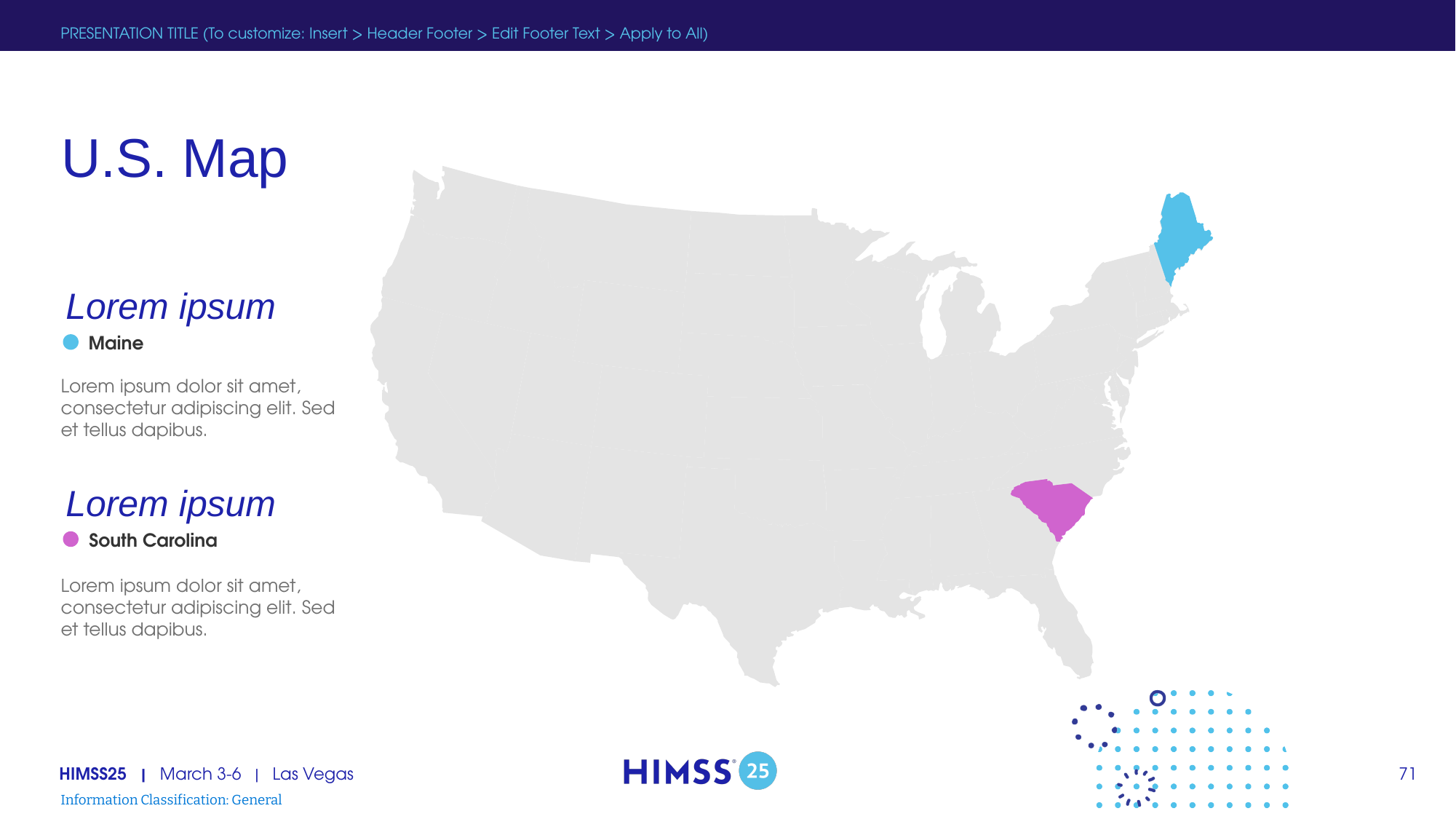

PRESENTATION TITLE (To customize: Insert > Header Footer > Edit Footer Text > Apply to All)
# U.S. Map

Lorem ipsum

Maine

Lorem ipsum dolor sit amet, consectetur adipiscing elit. Sed
et tellus dapibus.

Lorem ipsum

South Carolina

Lorem ipsum dolor sit amet, consectetur adipiscing elit. Sed
et tellus dapibus.
71